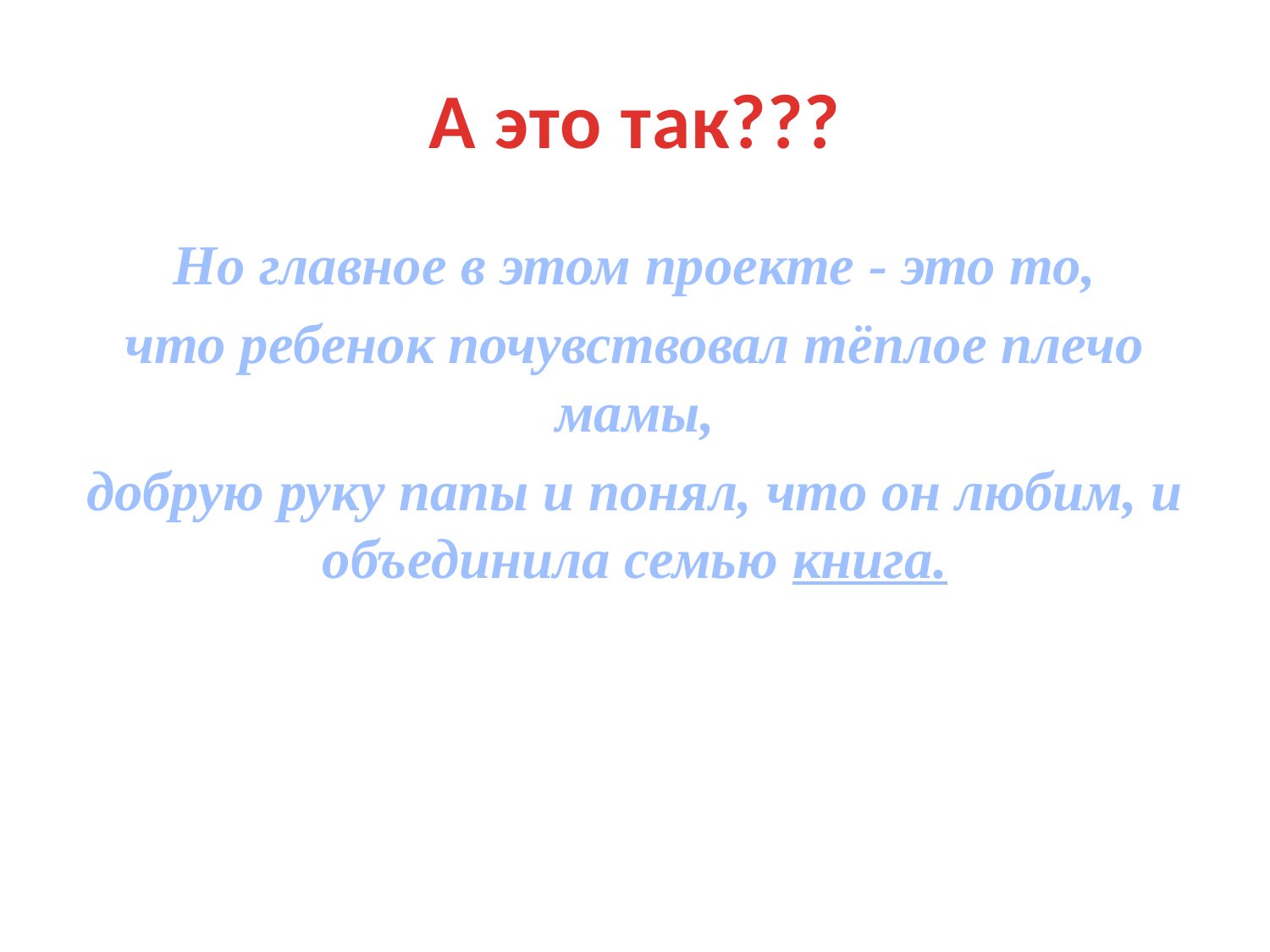

# А это так???
Но главное в этом проекте - это то,
что ребенок почувствовал тёплое плечо мамы,
добрую руку папы и понял, что он любим, и объединила семью книга.